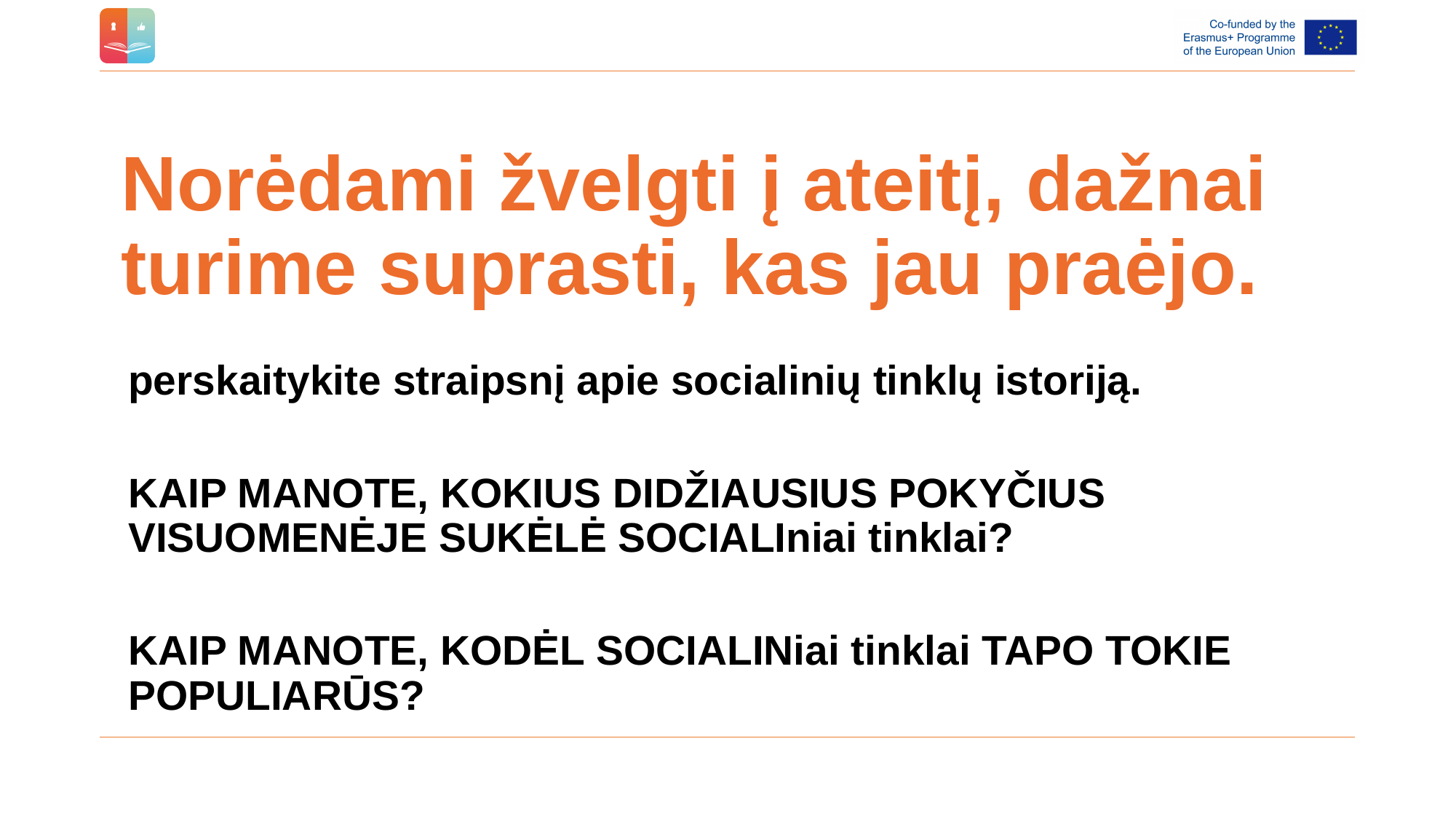

# Norėdami žvelgti į ateitį, dažnai turime suprasti, kas jau praėjo.
perskaitykite straipsnį apie socialinių tinklų istoriją.

KAIP MANOTE, KOKIUS DIDŽIAUSIUS POKYČIUS VISUOMENĖJE SUKĖLĖ SOCIALIniai tinklai?

KAIP MANOTE, KODĖL SOCIALINiai tinklai TAPO TOKIE POPULIARŪS?